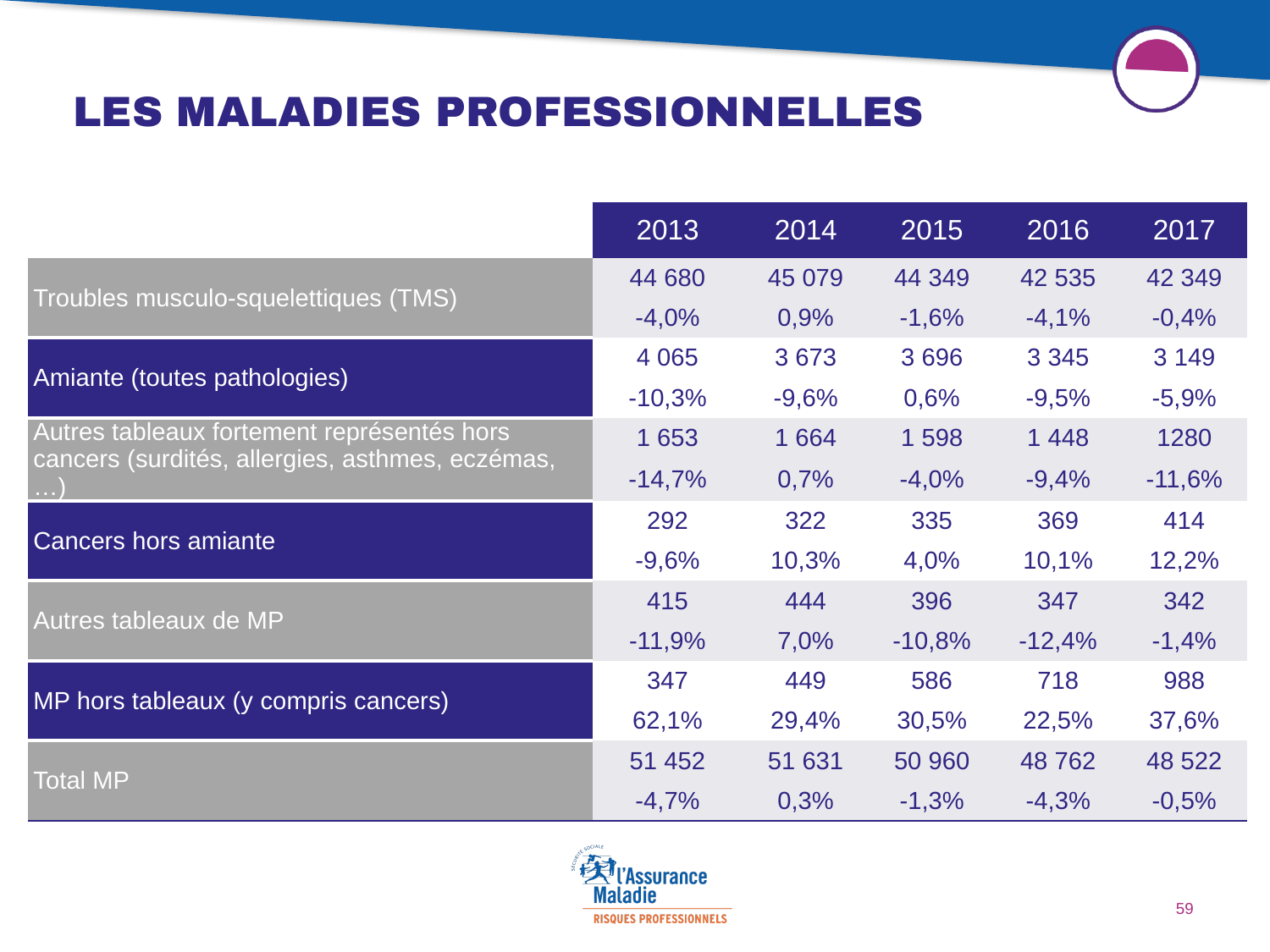

# LES Maladies professionnelles
|  | 2013 | 2014 | 2015 | 2016 | 2017 |
| --- | --- | --- | --- | --- | --- |
| Troubles musculo-squelettiques (TMS) | 44 680 | 45 079 | 44 349 | 42 535 | 42 349 |
|  | -4,0% | 0,9% | -1,6% | -4,1% | -0,4% |
| Amiante (toutes pathologies) | 4 065 | 3 673 | 3 696 | 3 345 | 3 149 |
|  | -10,3% | -9,6% | 0,6% | -9,5% | -5,9% |
| Autres tableaux fortement représentés hors cancers (surdités, allergies, asthmes, eczémas,…) | 1 653 | 1 664 | 1 598 | 1 448 | 1280 |
|  | -14,7% | 0,7% | -4,0% | -9,4% | -11,6% |
| Cancers hors amiante | 292 | 322 | 335 | 369 | 414 |
|  | -9,6% | 10,3% | 4,0% | 10,1% | 12,2% |
| Autres tableaux de MP | 415 | 444 | 396 | 347 | 342 |
|  | -11,9% | 7,0% | -10,8% | -12,4% | -1,4% |
| MP hors tableaux (y compris cancers) | 347 | 449 | 586 | 718 | 988 |
|  | 62,1% | 29,4% | 30,5% | 22,5% | 37,6% |
| Total MP | 51 452 | 51 631 | 50 960 | 48 762 | 48 522 |
|  | -4,7% | 0,3% | -1,3% | -4,3% | -0,5% |
59